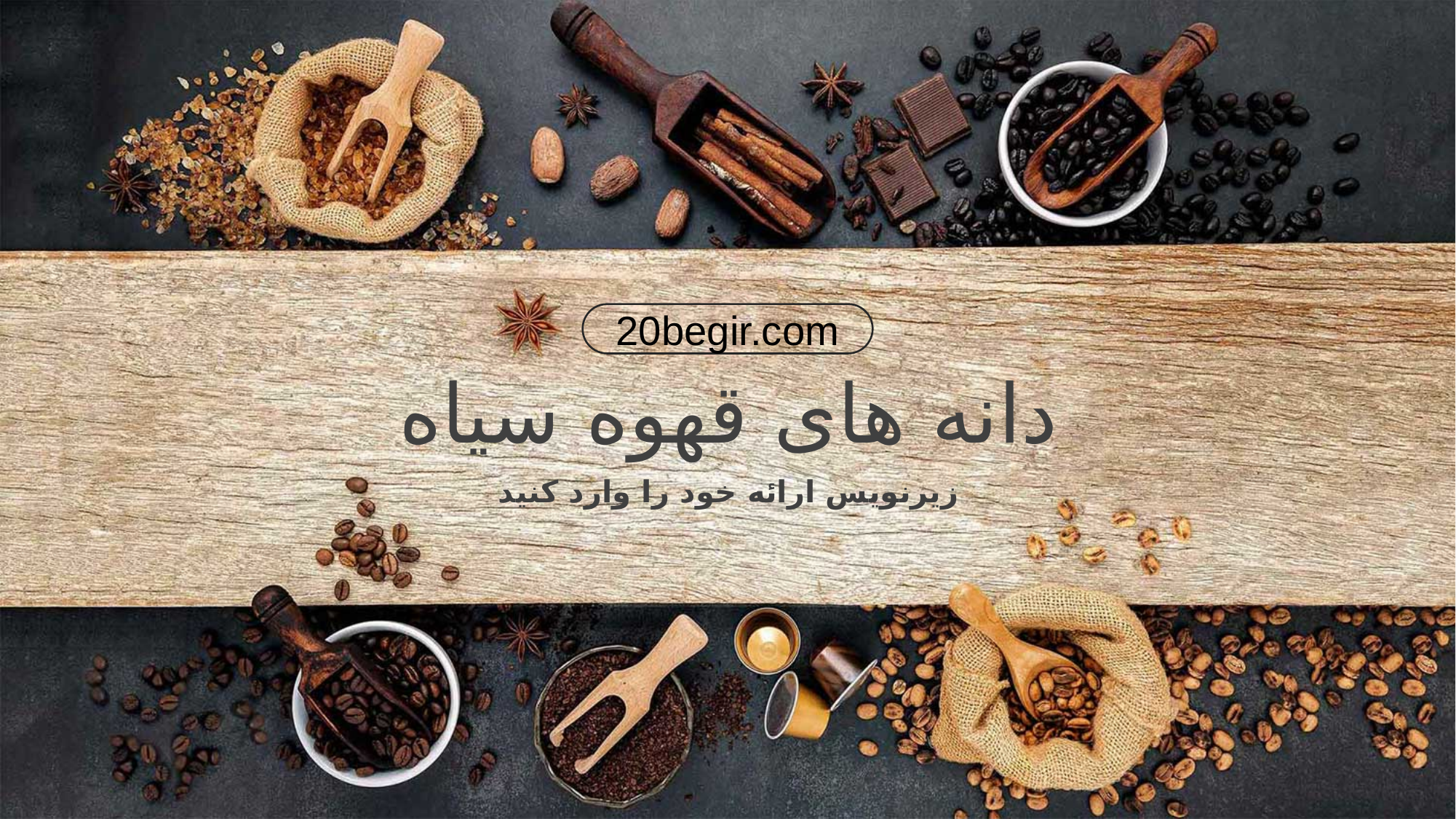

20begir.com
دانه های قهوه سیاه
زیرنویس ارائه خود را وارد کنید